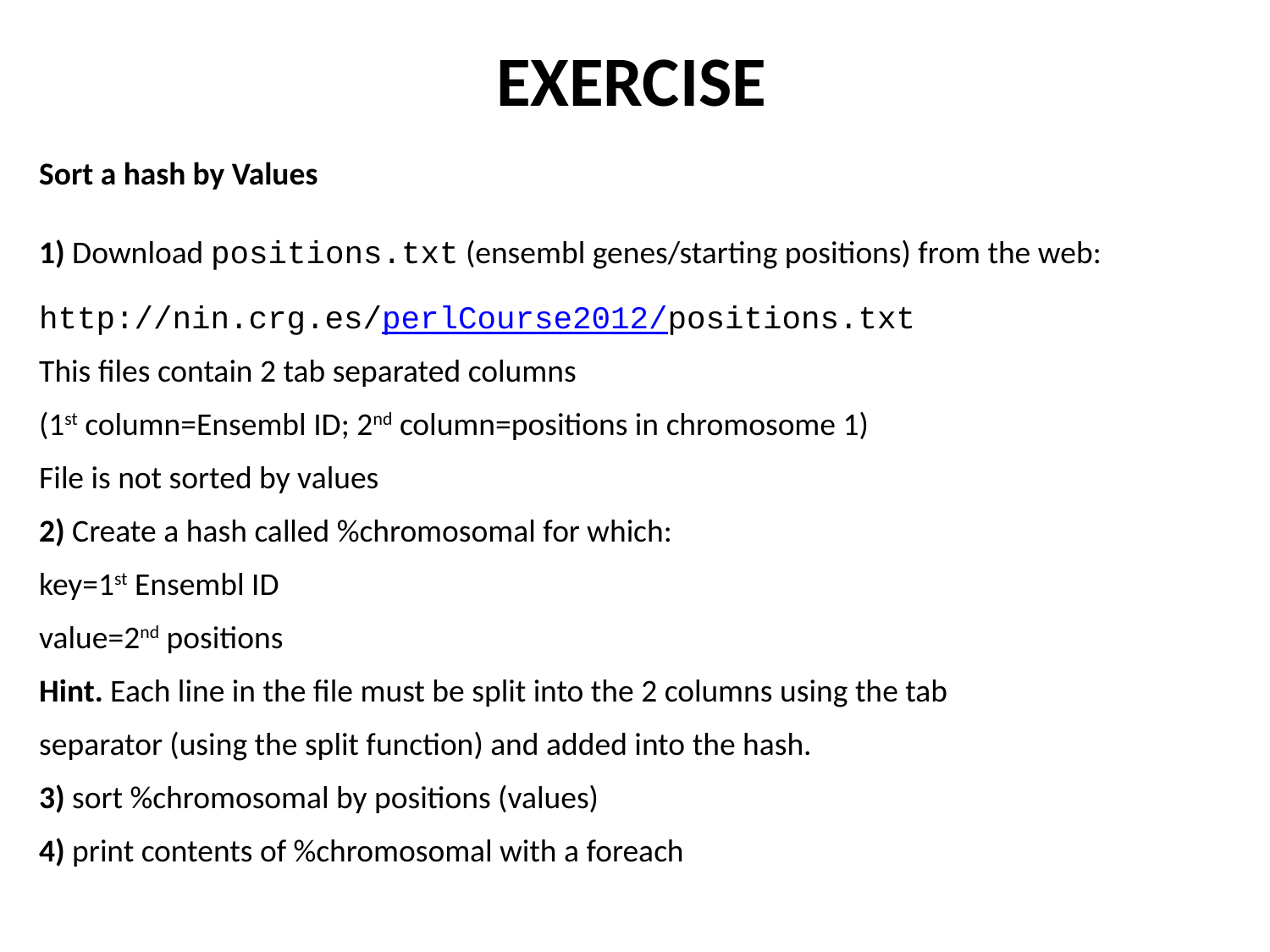

EXERCISE
Sort a hash by Values
1) Download positions.txt (ensembl genes/starting positions) from the web:
http://nin.crg.es/perlCourse2012/positions.txt
This files contain 2 tab separated columns
(1st column=Ensembl ID; 2nd column=positions in chromosome 1)
File is not sorted by values
2) Create a hash called %chromosomal for which:
key=1st Ensembl ID
value=2nd positions
Hint. Each line in the file must be split into the 2 columns using the tab
separator (using the split function) and added into the hash.
3) sort %chromosomal by positions (values)
4) print contents of %chromosomal with a foreach